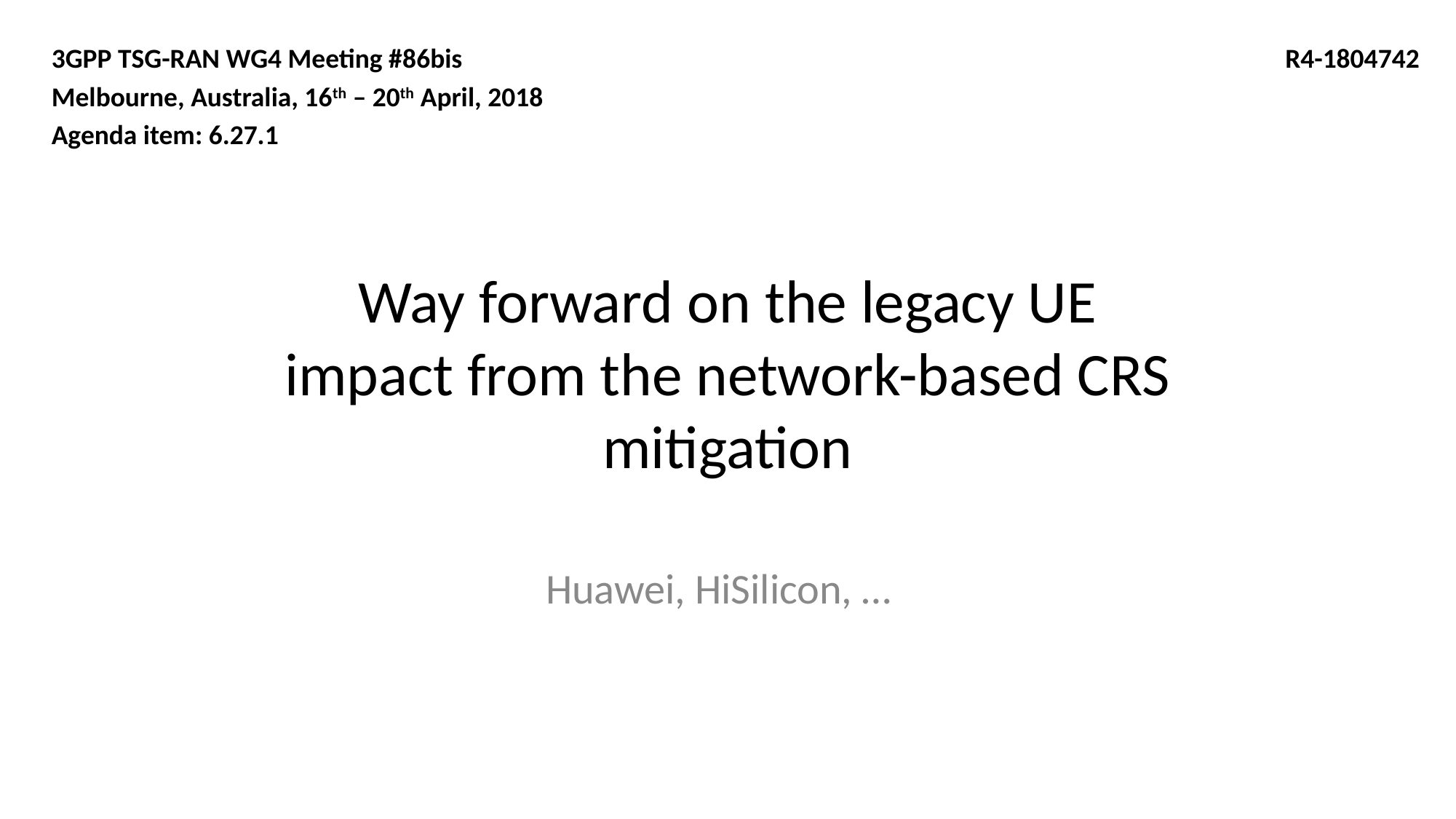

3GPP TSG-RAN WG4 Meeting #86bis
Melbourne, Australia, 16th – 20th April, 2018
Agenda item: 6.27.1
R4-1804742
# Way forward on the legacy UE impact from the network-based CRS mitigation
Huawei, HiSilicon, …